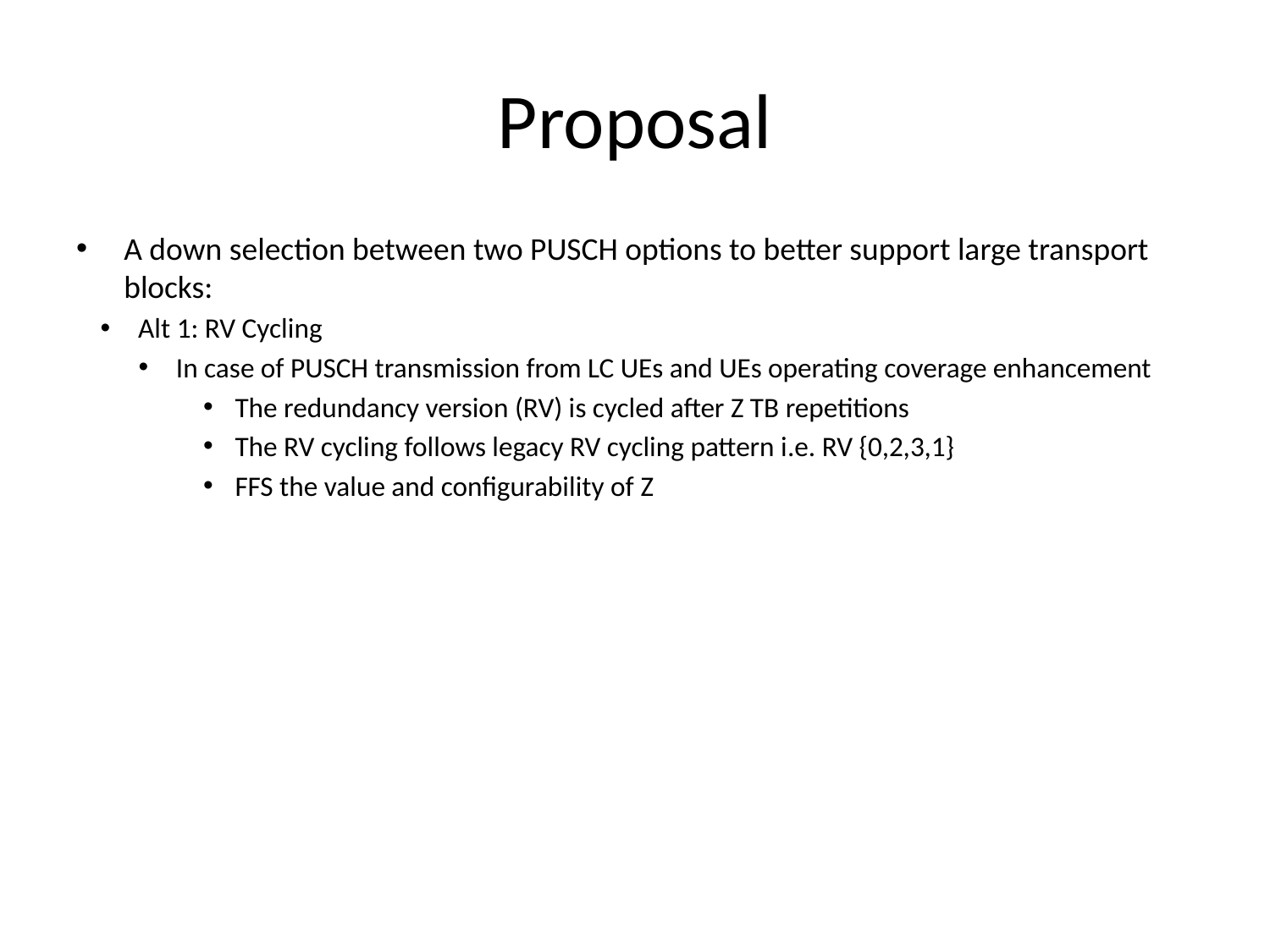

# Proposal
A down selection between two PUSCH options to better support large transport blocks:
Alt 1: RV Cycling
In case of PUSCH transmission from LC UEs and UEs operating coverage enhancement
The redundancy version (RV) is cycled after Z TB repetitions
The RV cycling follows legacy RV cycling pattern i.e. RV {0,2,3,1}
FFS the value and configurability of Z